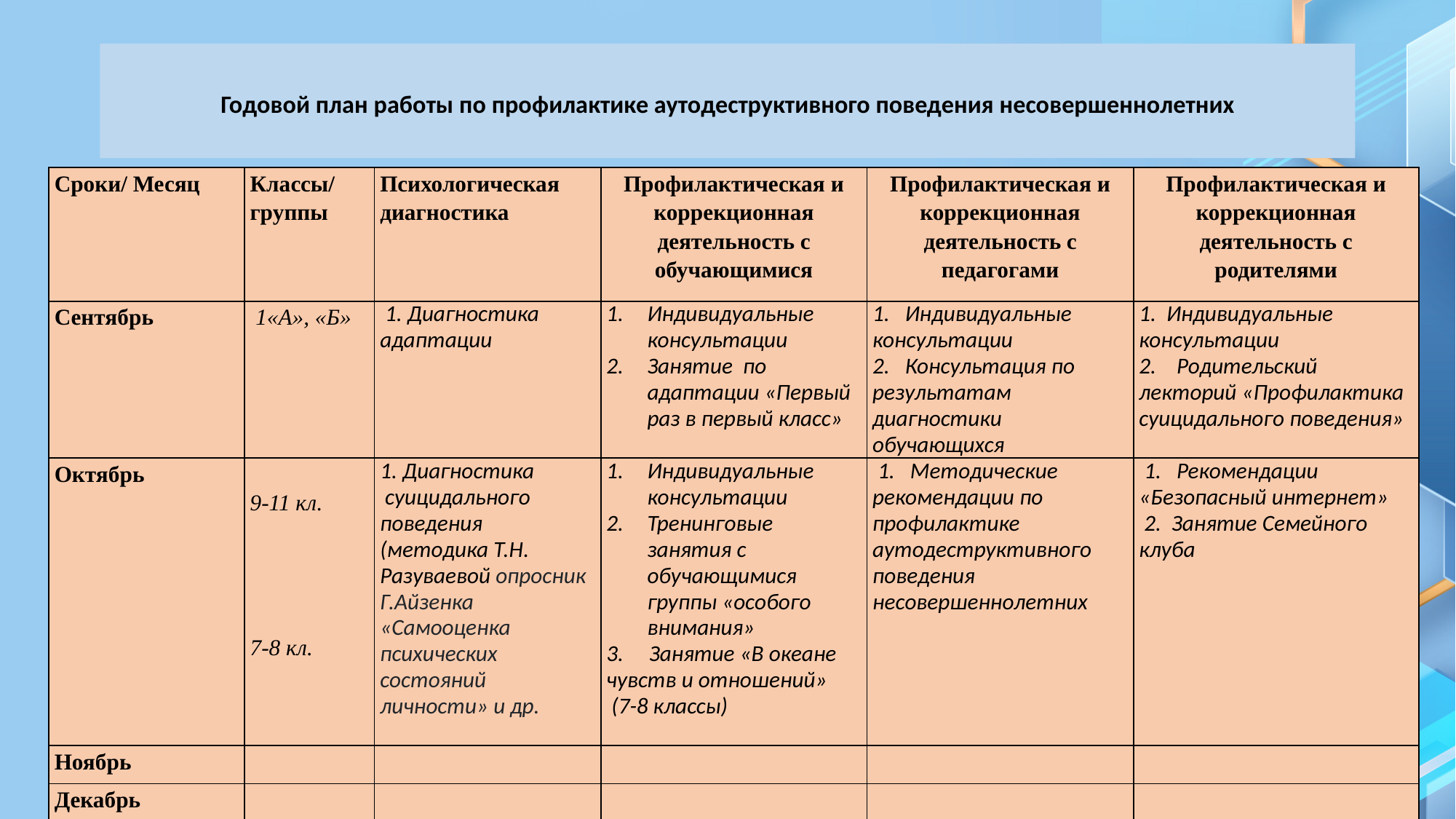

# Годовой план работы по профилактике аутодеструктивного поведения несовершеннолетних
| Сроки/ Месяц | Классы/ группы | Психологическая диагностика | Профилактическая и коррекционная деятельность с обучающимися | Профилактическая и коррекционная деятельность с педагогами | Профилактическая и коррекционная деятельность с родителями |
| --- | --- | --- | --- | --- | --- |
| Сентябрь | 1«А», «Б» | 1. Диагностика адаптации | Индивидуальные консультации Занятие по адаптации «Первый раз в первый класс» | 1. Индивидуальные консультации 2. Консультация по результатам диагностики обучающихся | 1. Индивидуальные консультации 2. Родительский лекторий «Профилактика суицидального поведения» |
| Октябрь | 9-11 кл. 7-8 кл. | 1. Диагностика  суицидального поведения (методика Т.Н. Разуваевой опросник Г.Айзенка «Самооценка психических состояний личности» и др. | Индивидуальные консультации Тренинговые занятия с обучающимися группы «особого внимания» 3. Занятие «В океане чувств и отношений»  (7-8 классы) | 1. Методические рекомендации по профилактике аутодеструктивного поведения несовершеннолетних | 1. Рекомендации «Безопасный интернет» 2. Занятие Семейного клуба |
| Ноябрь |  |  |  |  |  |
| Декабрь |  |  |  |  |  |
| Январь |  |  |  |  |  |
| Февраль |  |  |  |  |  |
| Март |  |  |  |  |  |
| Апрель |  |  |  |  |  |
| Май |  |  |  |  |  |
| В течение года (по соц. заказу) |  |  |  |  |  |